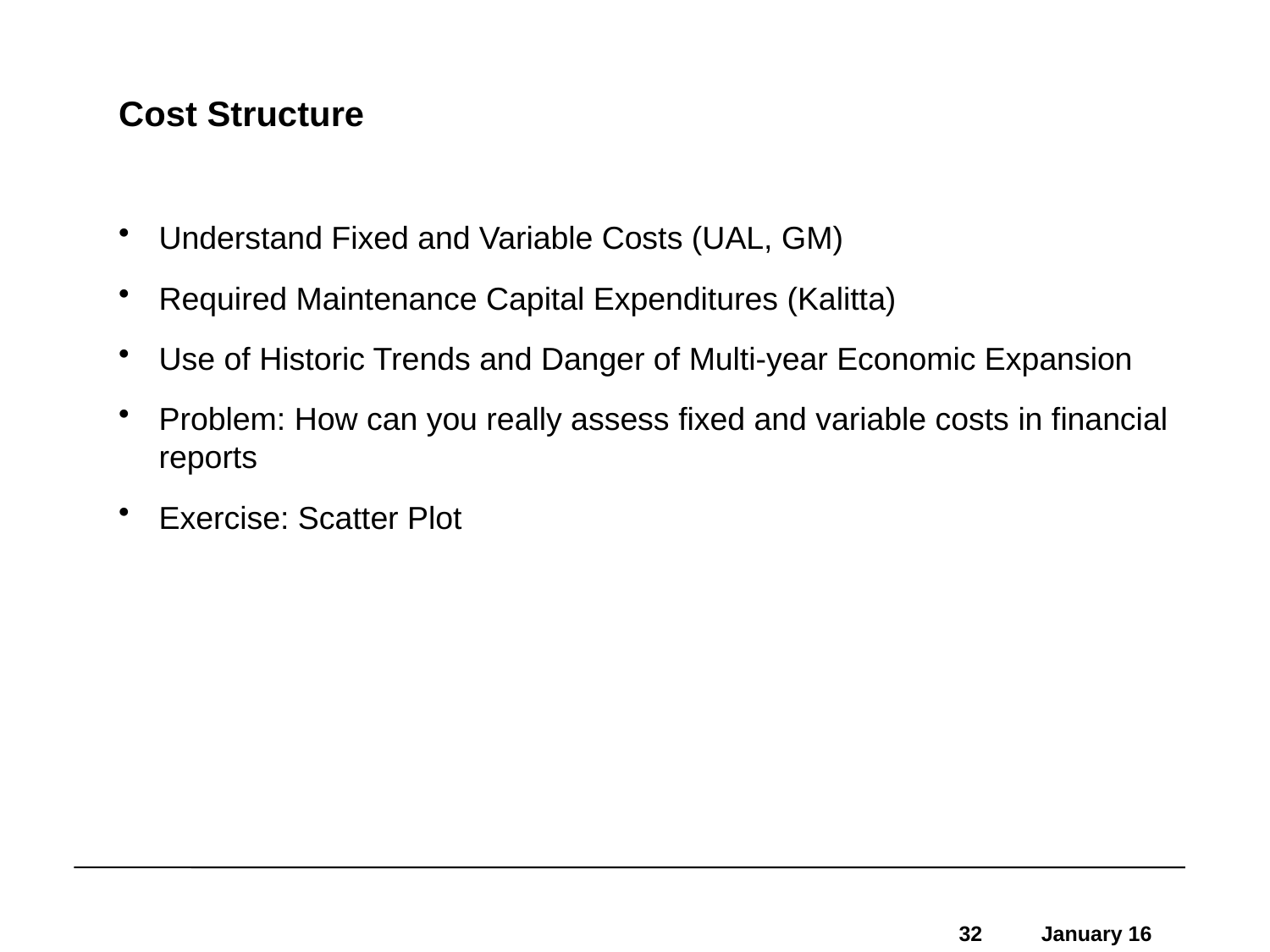

# Cost Structure
Understand Fixed and Variable Costs (UAL, GM)
Required Maintenance Capital Expenditures (Kalitta)
Use of Historic Trends and Danger of Multi-year Economic Expansion
Problem: How can you really assess fixed and variable costs in financial reports
Exercise: Scatter Plot